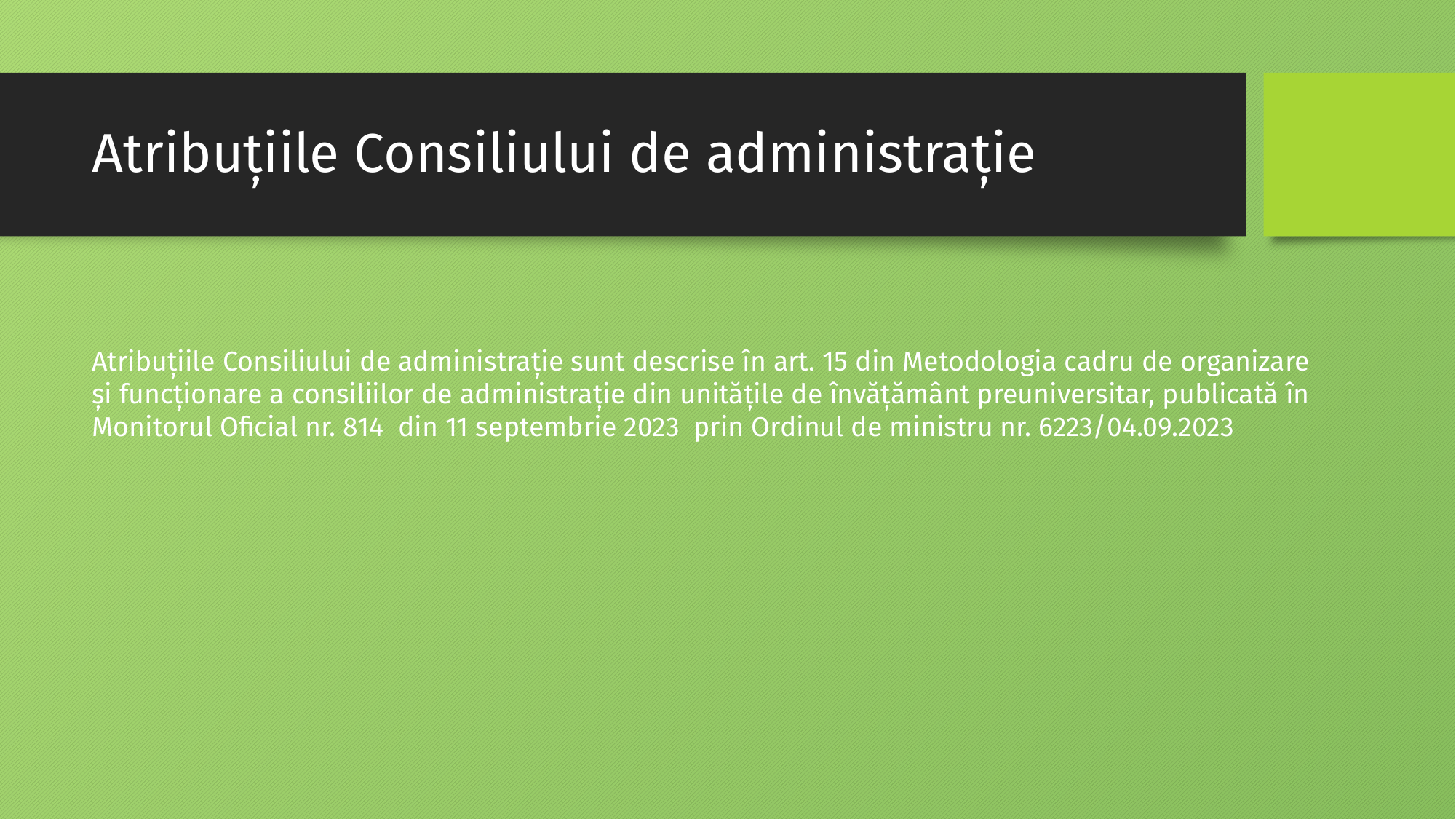

# Atribuțiile Consiliului de administrație
Atribuțiile Consiliului de administrație sunt descrise în art. 15 din Metodologia cadru de organizare și funcționare a consiliilor de administrație din unitățile de învățământ preuniversitar, publicată în Monitorul Oficial nr. 814  din 11 septembrie 2023  prin Ordinul de ministru nr. 6223/04.09.2023